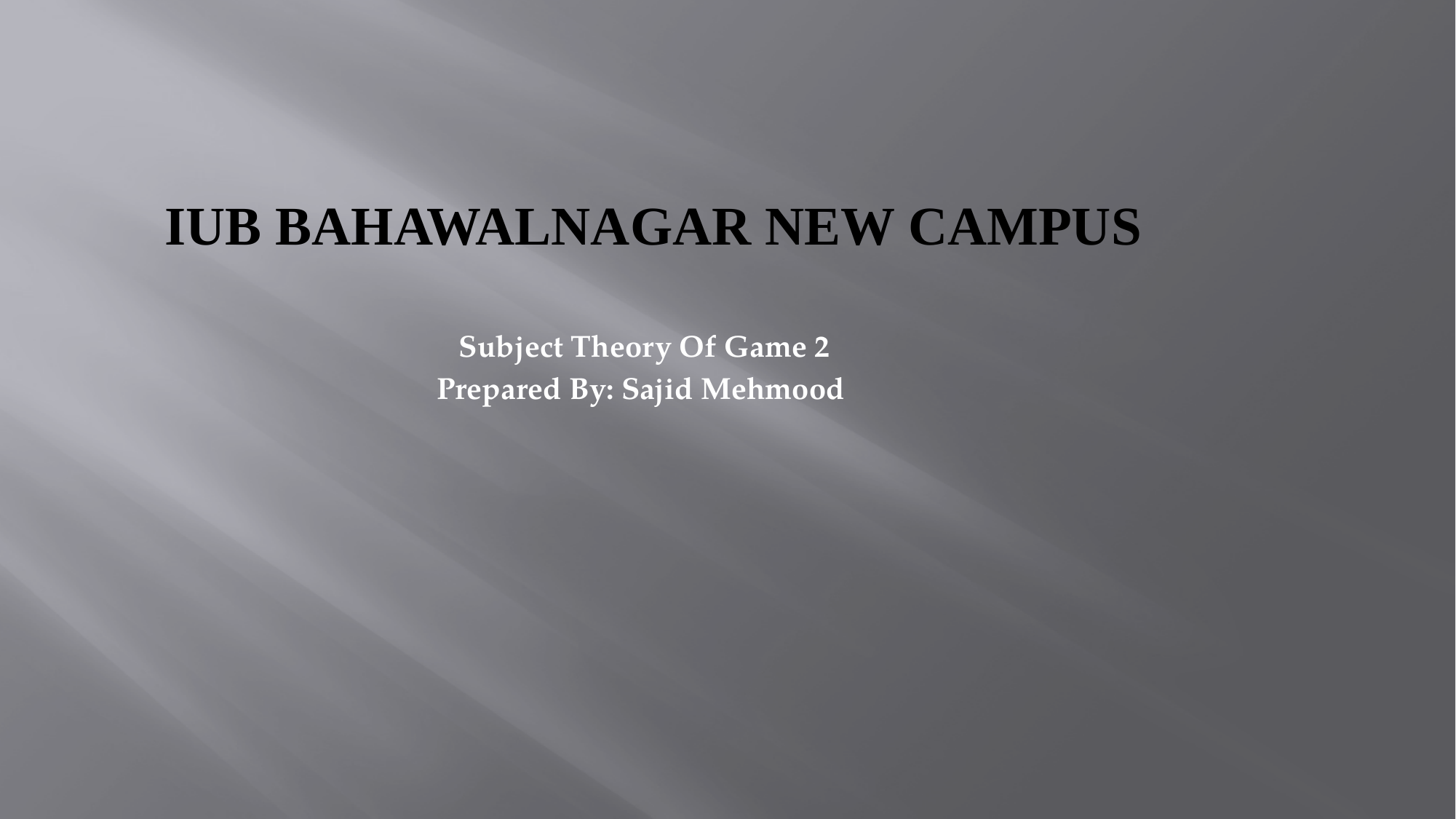

# IUB Bahawalnagar New Campus
Subject Theory Of Game 2
Prepared By: Sajid Mehmood